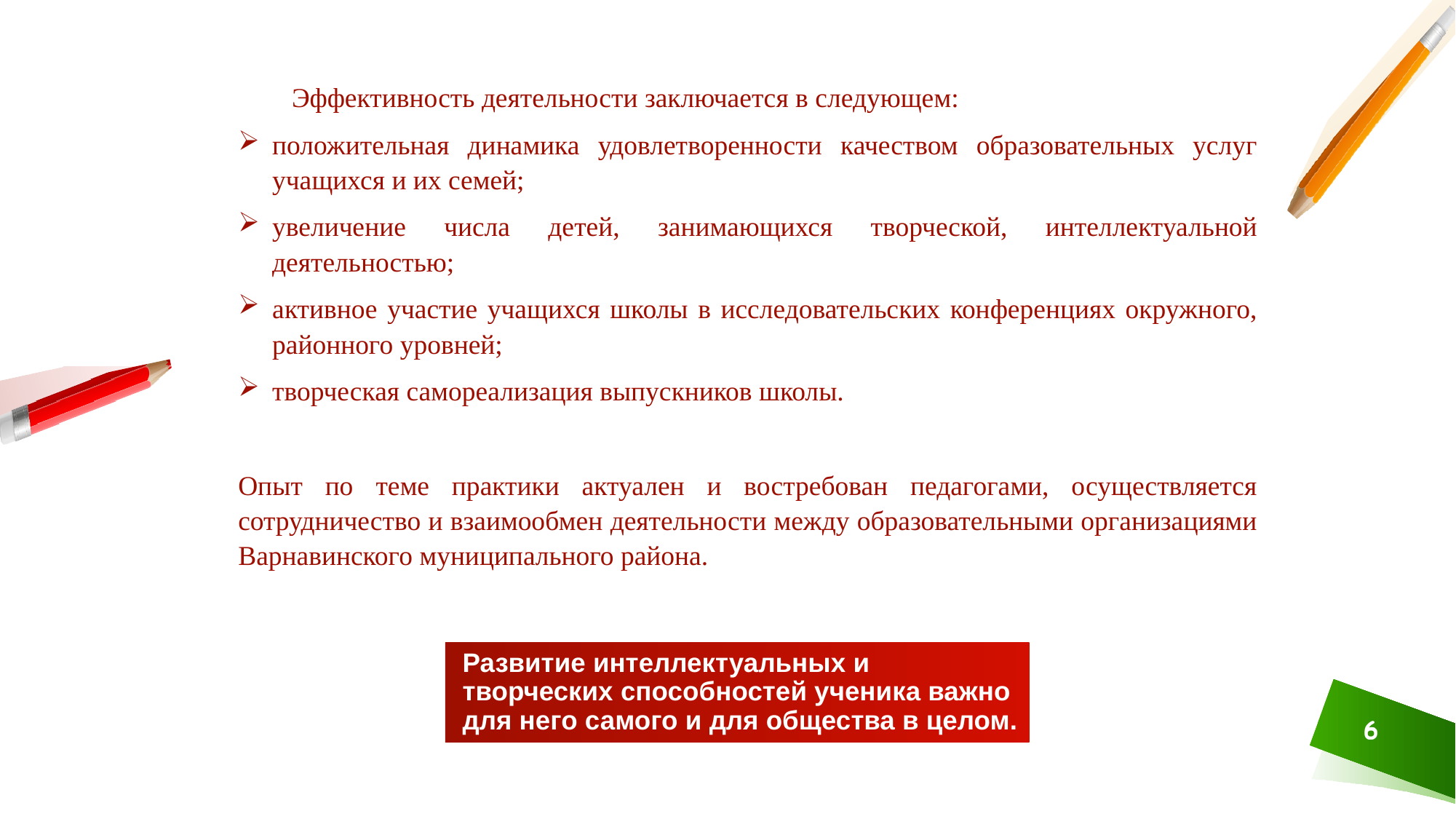

Эффективность деятельности заключается в следующем:
положительная динамика удовлетворенности качеством образовательных услуг учащихся и их семей;
увеличение числа детей, занимающихся творческой, интеллектуальной деятельностью;
активное участие учащихся школы в исследовательских конференциях окружного, районного уровней;
творческая самореализация выпускников школы.

Опыт по теме практики актуален и востребован педагогами, осуществляется сотрудничество и взаимообмен деятельности между образовательными организациями Варнавинского муниципального района.
# Развитие интеллектуальных и творческих способностей ученика важно для него самого и для общества в целом.
6